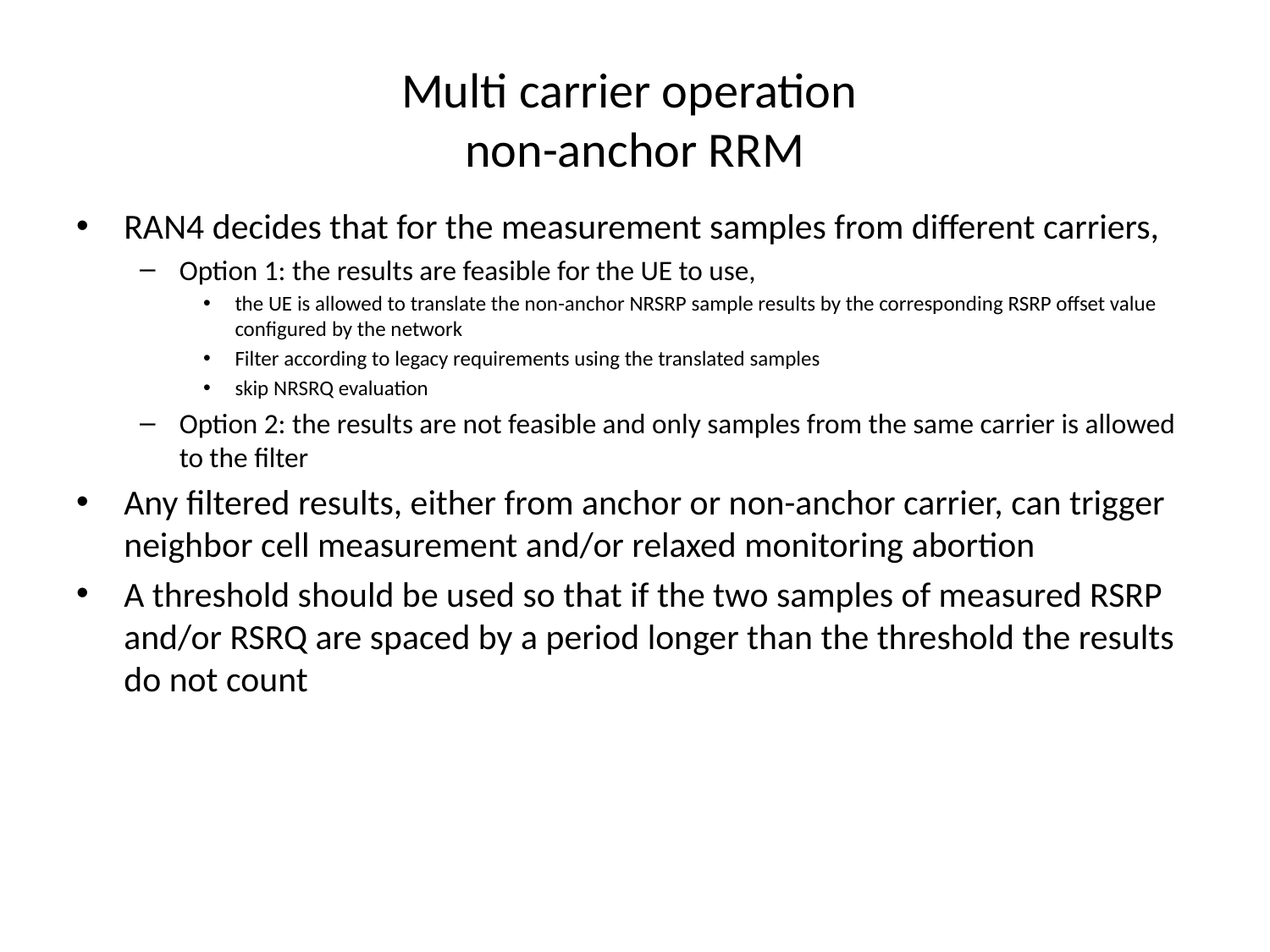

# Multi carrier operation non-anchor RRM
RAN4 decides that for the measurement samples from different carriers,
Option 1: the results are feasible for the UE to use,
the UE is allowed to translate the non-anchor NRSRP sample results by the corresponding RSRP offset value configured by the network
Filter according to legacy requirements using the translated samples
skip NRSRQ evaluation
Option 2: the results are not feasible and only samples from the same carrier is allowed to the filter
Any filtered results, either from anchor or non-anchor carrier, can trigger neighbor cell measurement and/or relaxed monitoring abortion
A threshold should be used so that if the two samples of measured RSRP and/or RSRQ are spaced by a period longer than the threshold the results do not count